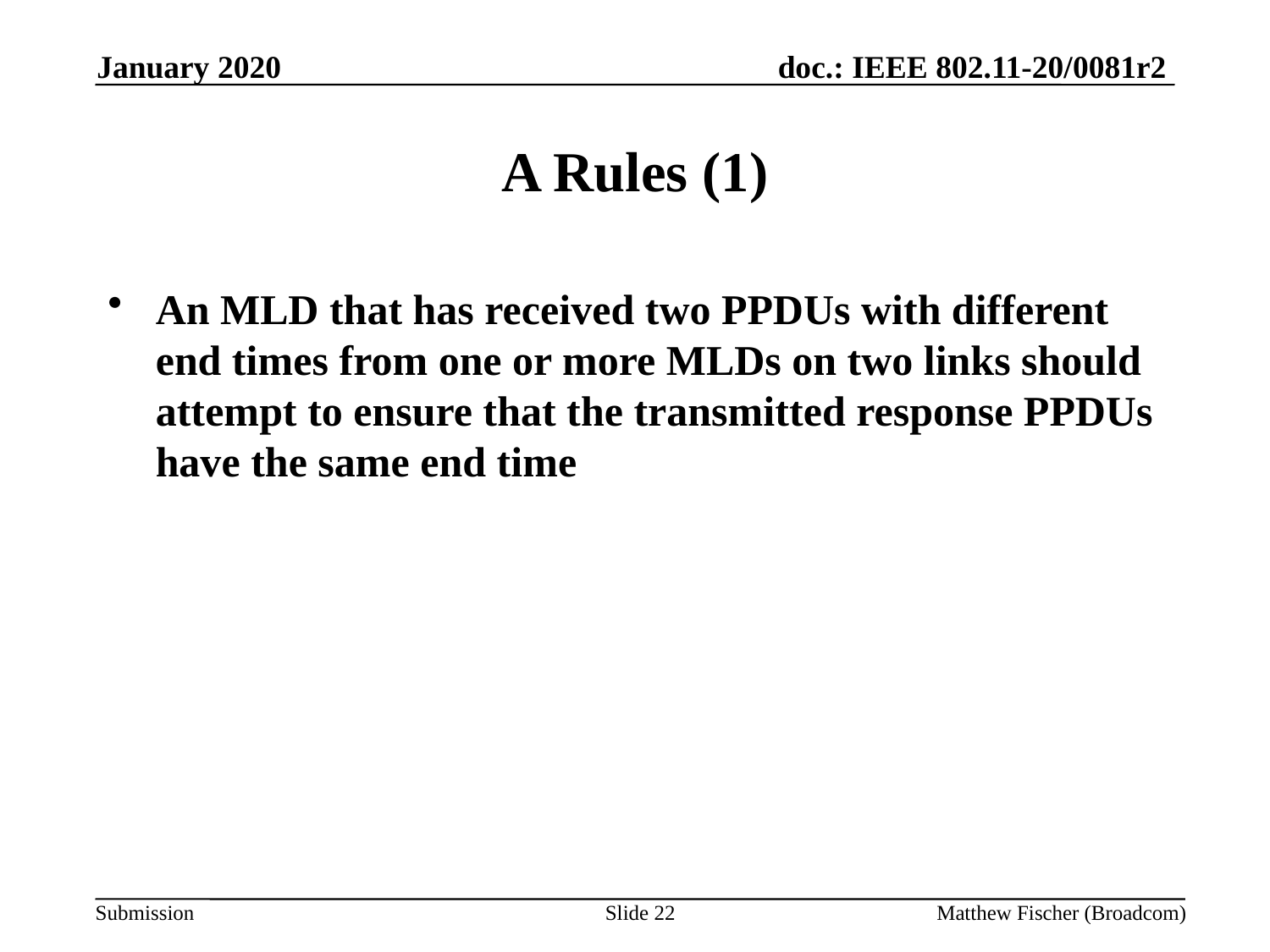

January 2020
# A Rules (1)
An MLD that has received two PPDUs with different end times from one or more MLDs on two links should attempt to ensure that the transmitted response PPDUs have the same end time
Slide 22
Matthew Fischer (Broadcom)